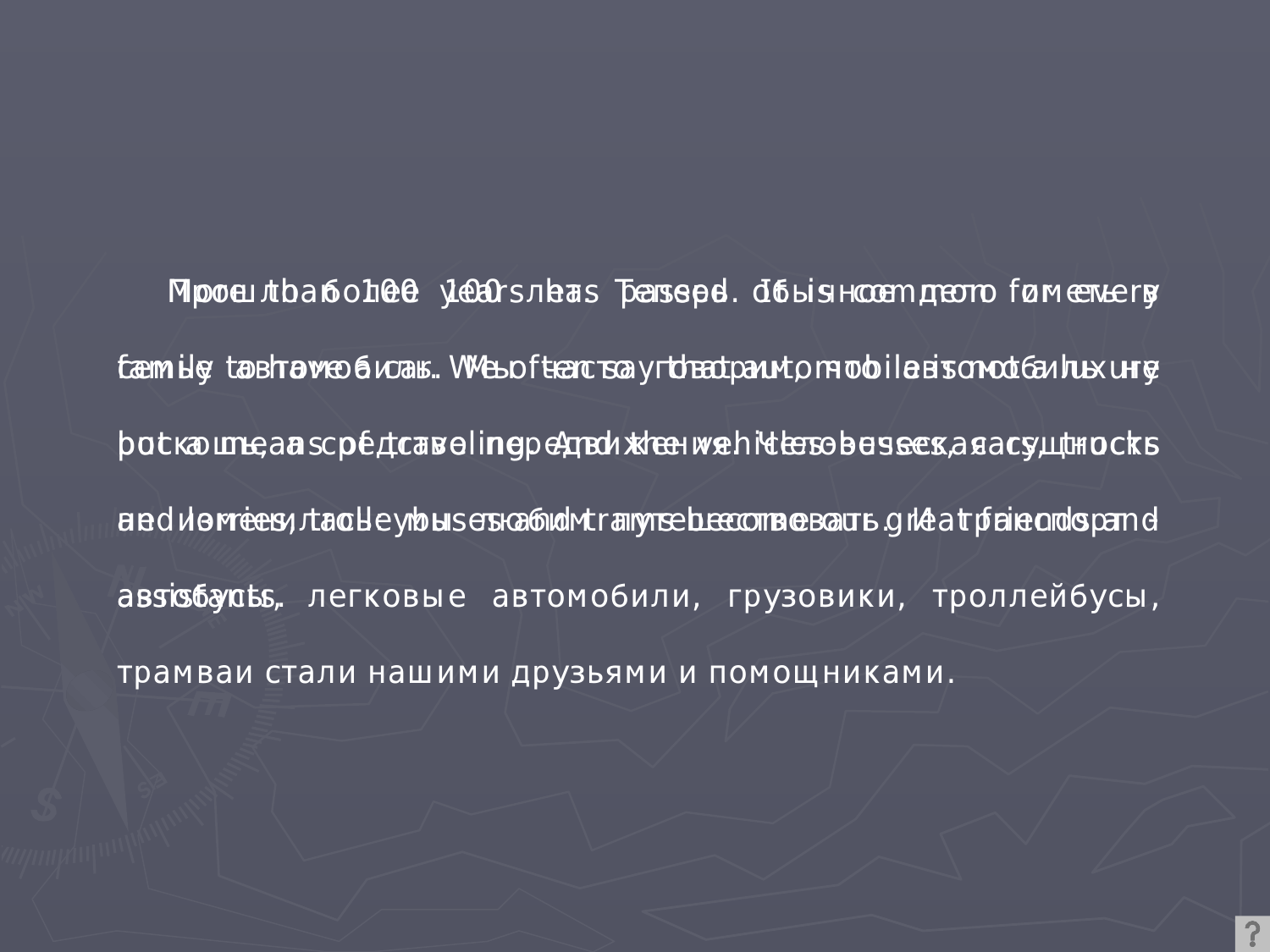

More than 100 years has passed. It is common for every family to have a car. We often say that automobile is not a luxury but a means of traveling. And the vehicles-busses, cars, trucks and lorries, trolleybuses and trams become our great friends and assistants.
Прошло более 100 лет. Теперь обычное дело иметь в семье автомобиль. Мы часто говорим, что автомобиль не роскошь, а средство передвижения. Человеческая сущность не изменилась: мы любим путешествовать. И транспорт - автобусы, легковые автомобили, грузовики, троллейбусы, трамваи стали нашими друзьями и помощниками.